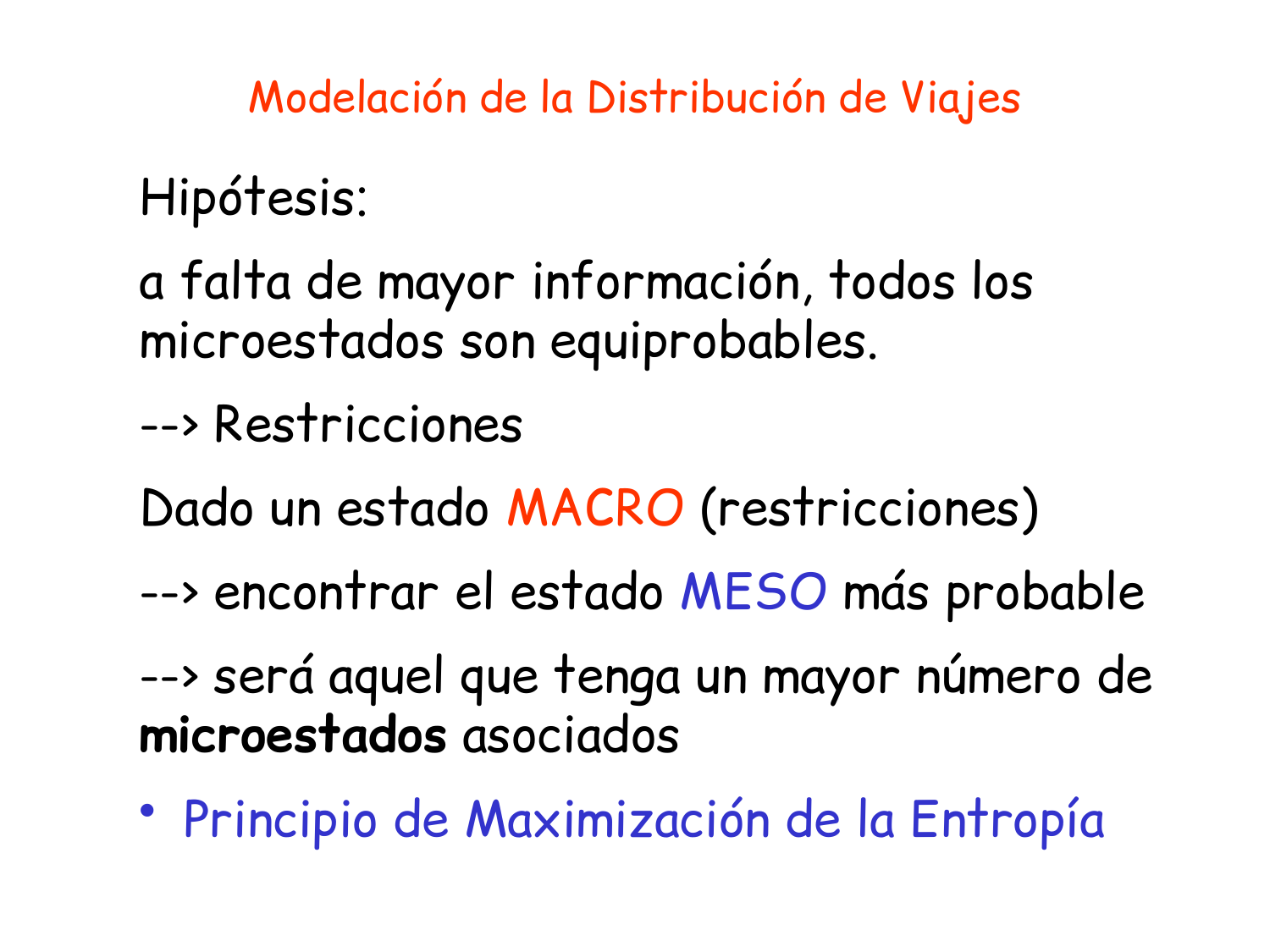

Modelación de la Distribución de Viajes
Hipótesis:
a falta de mayor información, todos los microestados son equiprobables.
--> Restricciones
Dado un estado MACRO (restricciones)
--> encontrar el estado MESO más probable
--> será aquel que tenga un mayor número de microestados asociados
 Principio de Maximización de la Entropía